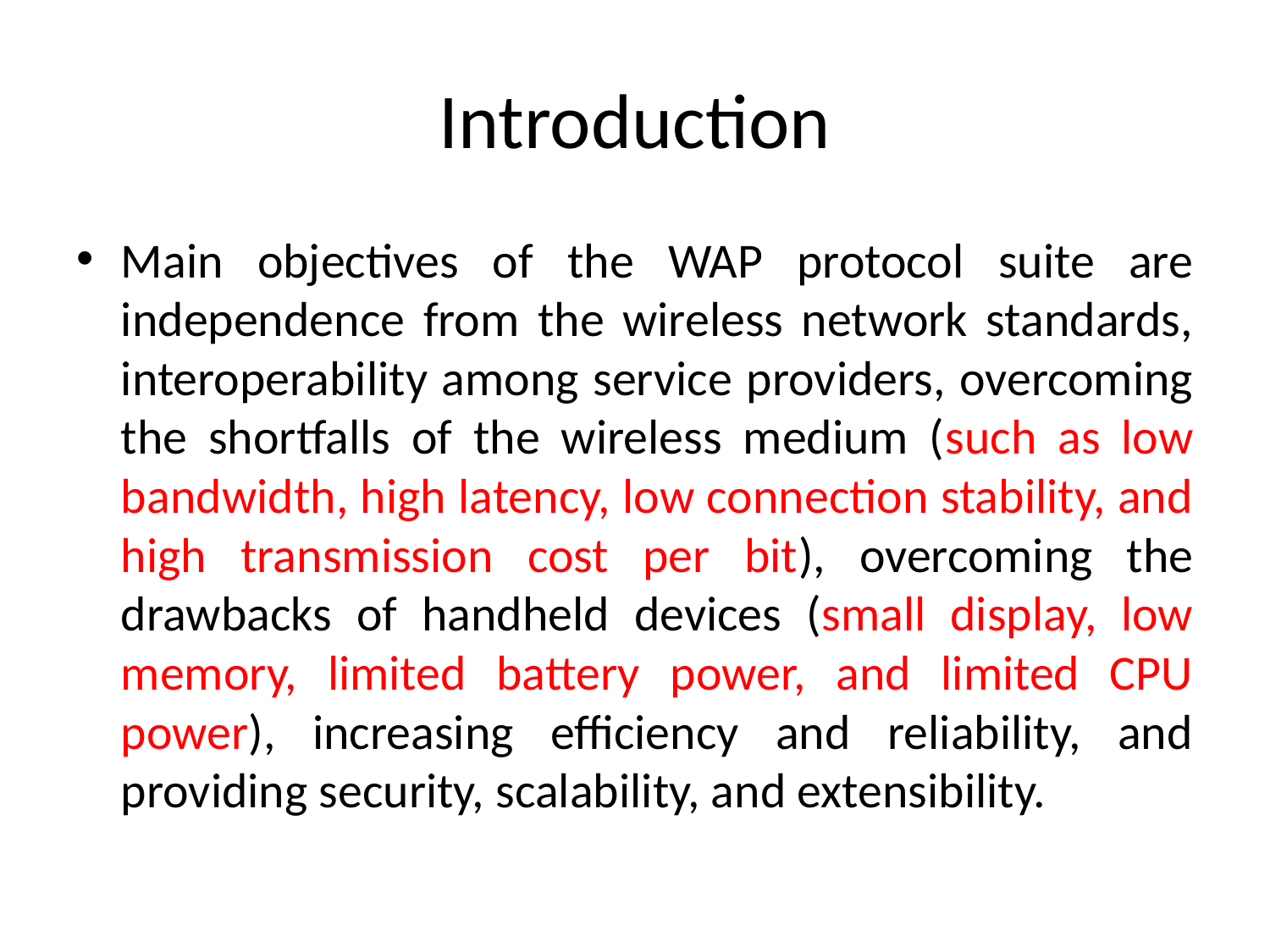

# Introduction
Main objectives of the WAP protocol suite are independence from the wireless network standards, interoperability among service providers, overcoming the shortfalls of the wireless medium (such as low bandwidth, high latency, low connection stability, and high transmission cost per bit), overcoming the drawbacks of handheld devices (small display, low memory, limited battery power, and limited CPU power), increasing efficiency and reliability, and providing security, scalability, and extensibility.